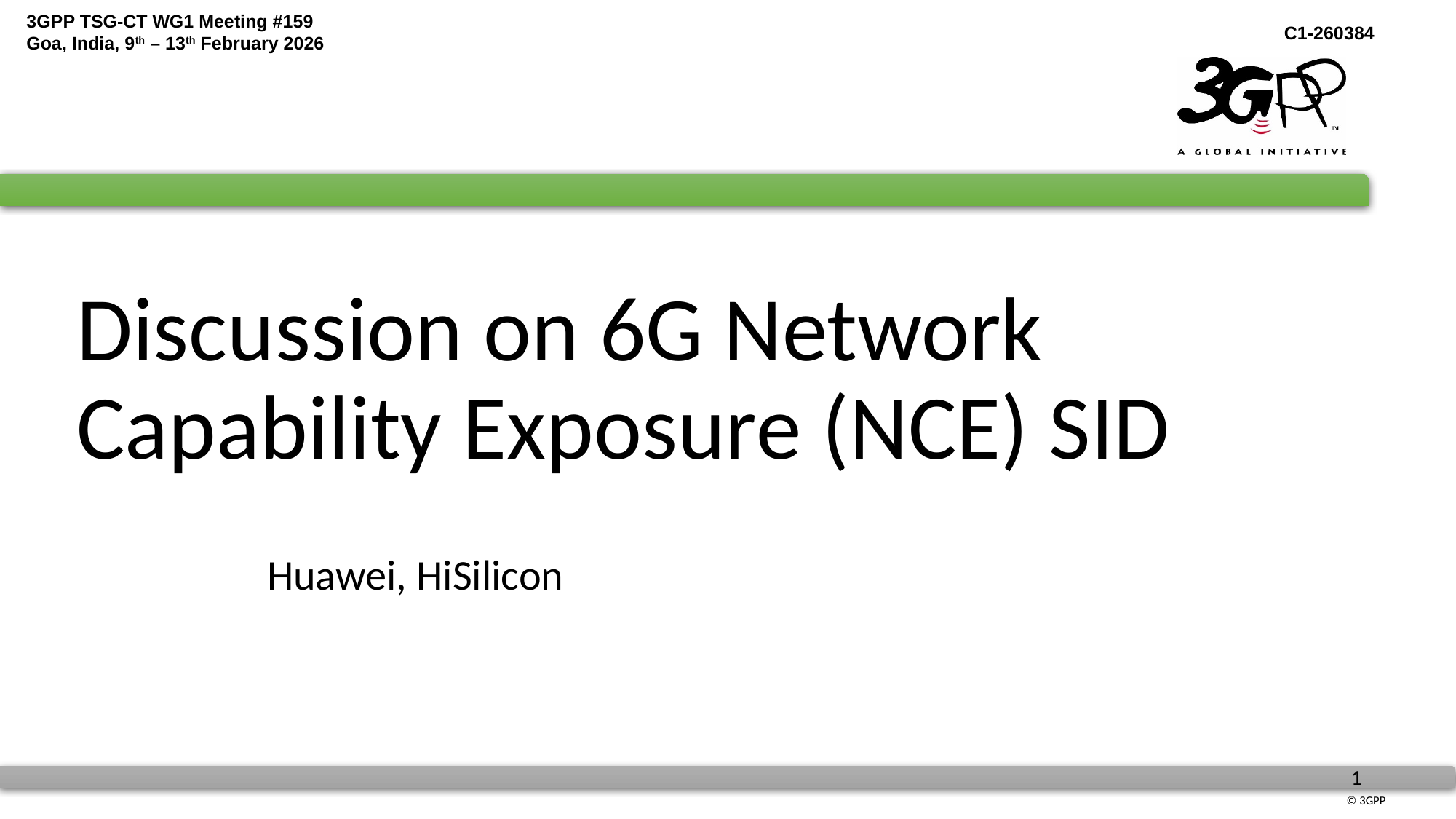

# Discussion on 6G Network Capability Exposure (NCE) SID
Huawei, HiSilicon